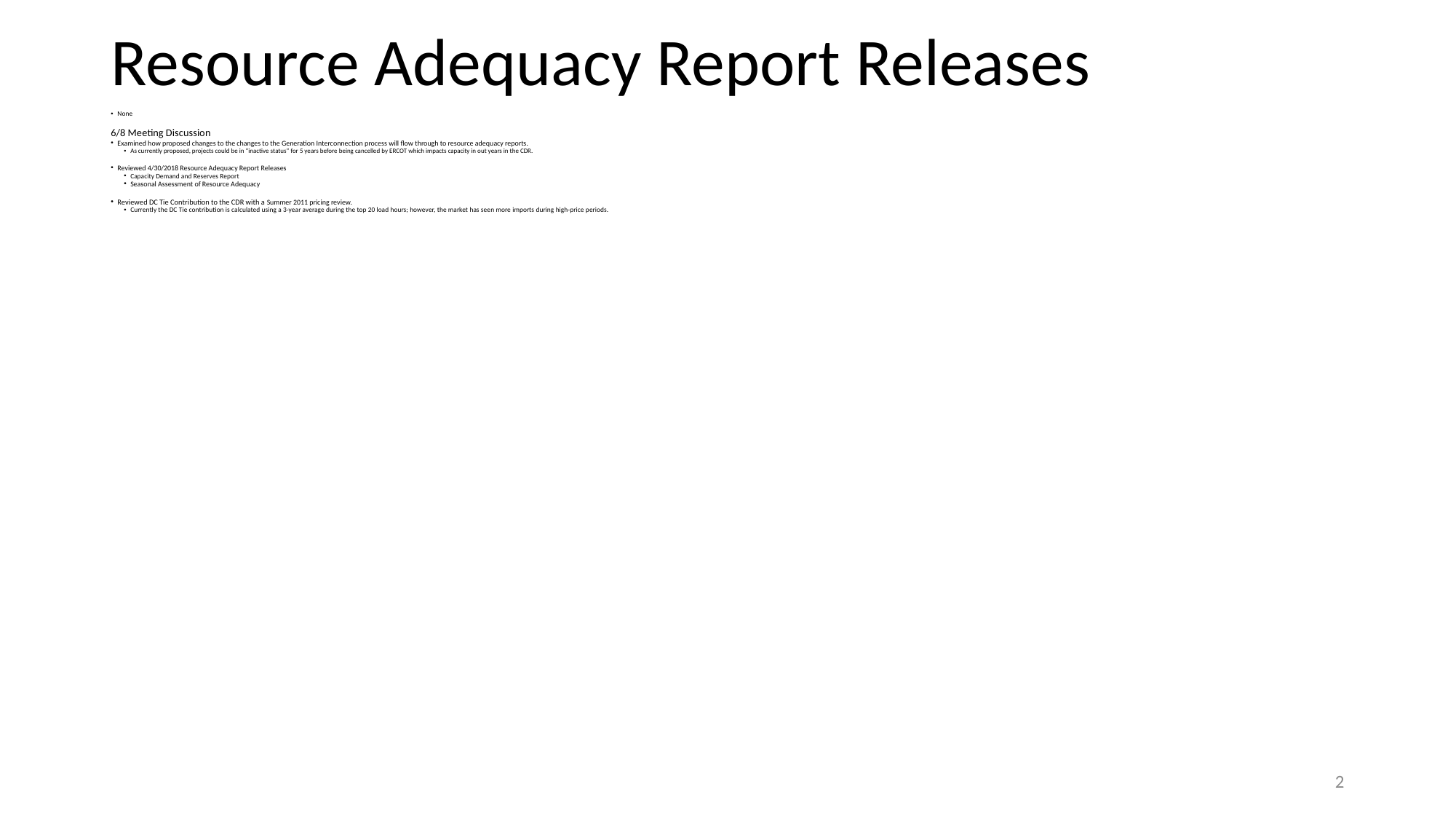

# Resource Adequacy Report Releases
None

6/8 Meeting Discussion
Examined how proposed changes to the changes to the Generation Interconnection process will flow through to resource adequacy reports.
As currently proposed, projects could be in “inactive status” for 5 years before being cancelled by ERCOT which impacts capacity in out years in the CDR.

Reviewed 4/30/2018 Resource Adequacy Report Releases
Capacity Demand and Reserves Report
Seasonal Assessment of Resource Adequacy

Reviewed DC Tie Contribution to the CDR with a Summer 2011 pricing review.
Currently the DC Tie contribution is calculated using a 3-year average during the top 20 load hours; however, the market has seen more imports during high-price periods.

2